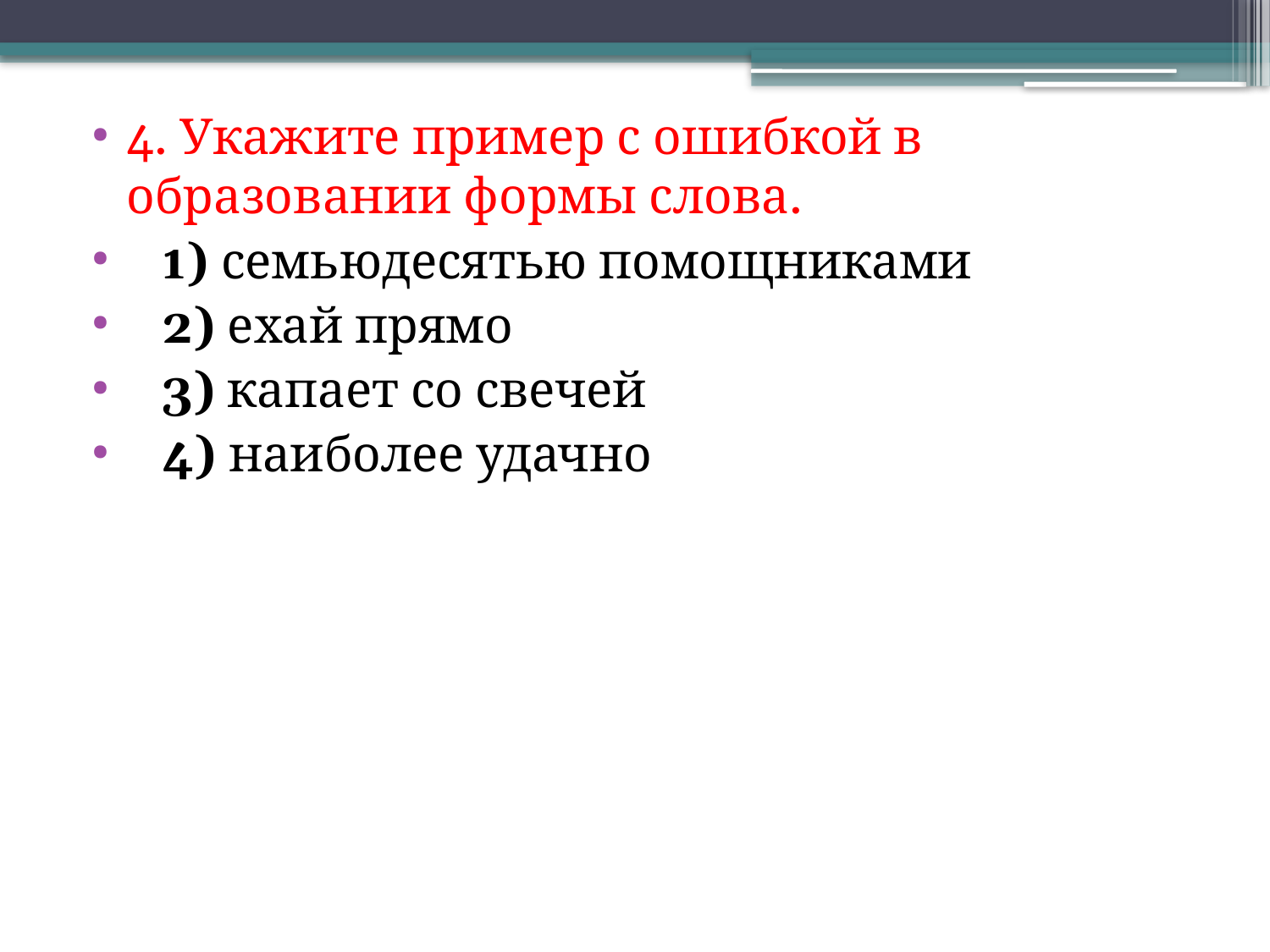

4. Укажите пример с ошибкой в образовании формы слова.
   1) семьюдесятью помощниками
   2) ехай прямо
   3) капает со свечей
   4) наиболее удачно